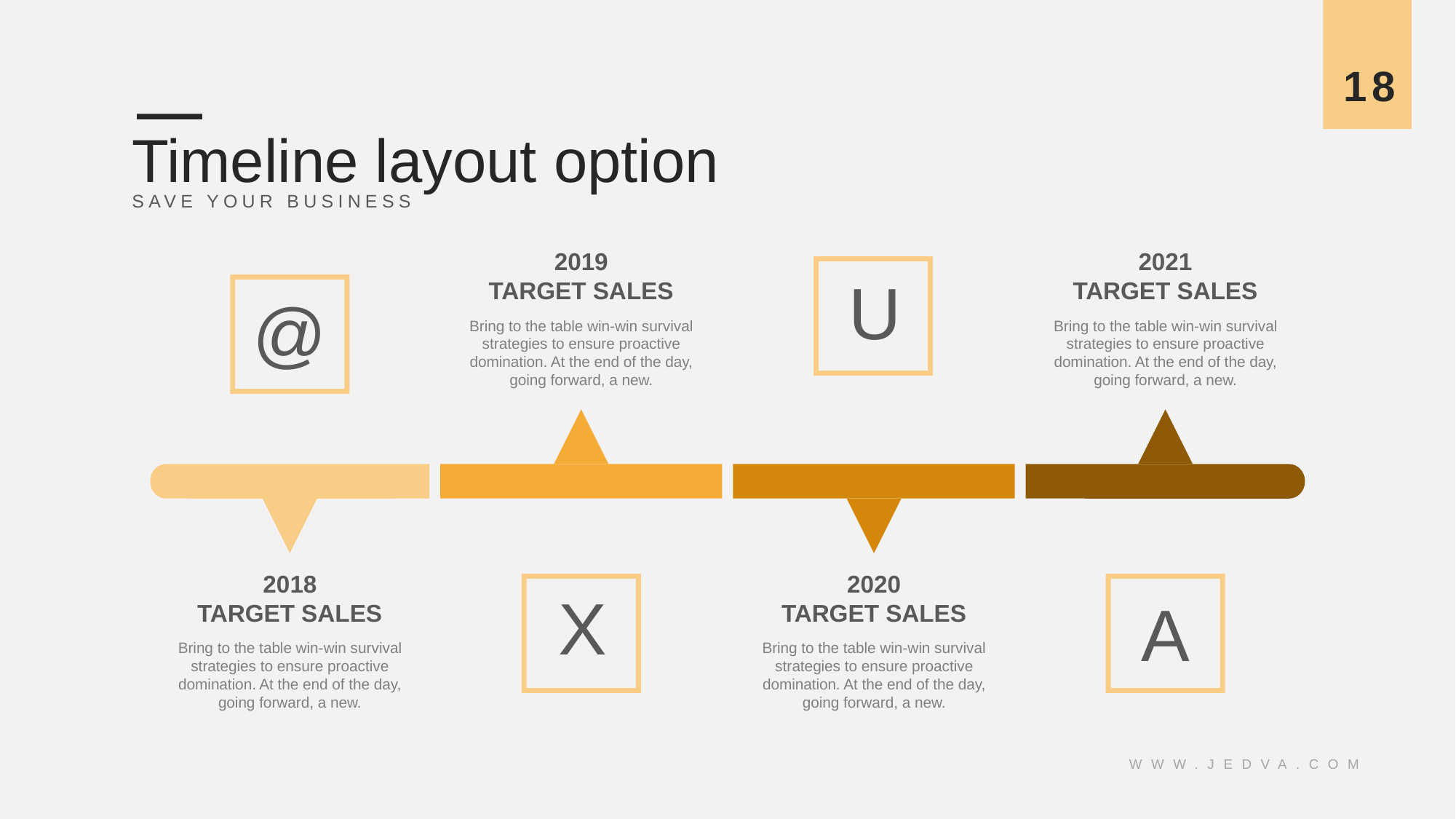

18

Timeline layout option
SAVE YOUR BUSINESS
2019
TARGET SALES
Bring to the table win-win survival strategies to ensure proactive domination. At the end of the day, going forward, a new.
2021
TARGET SALES
Bring to the table win-win survival strategies to ensure proactive domination. At the end of the day, going forward, a new.

U

@

2018
TARGET SALES
Bring to the table win-win survival strategies to ensure proactive domination. At the end of the day, going forward, a new.
2020
TARGET SALES
Bring to the table win-win survival strategies to ensure proactive domination. At the end of the day, going forward, a new.

X

A
WWW.JEDVA.COM